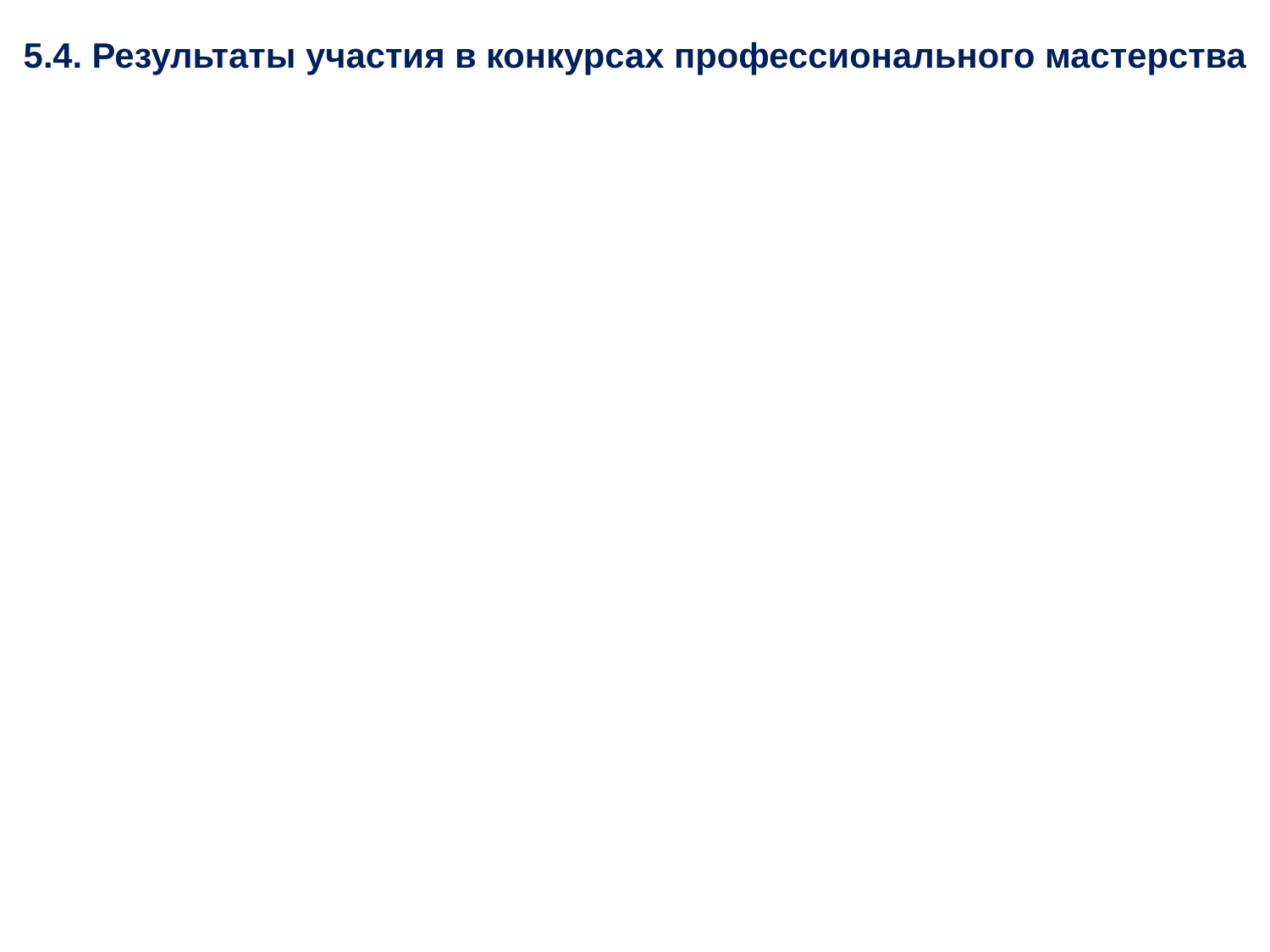

# 5.4. Результаты участия в конкурсах профессионального мастерства